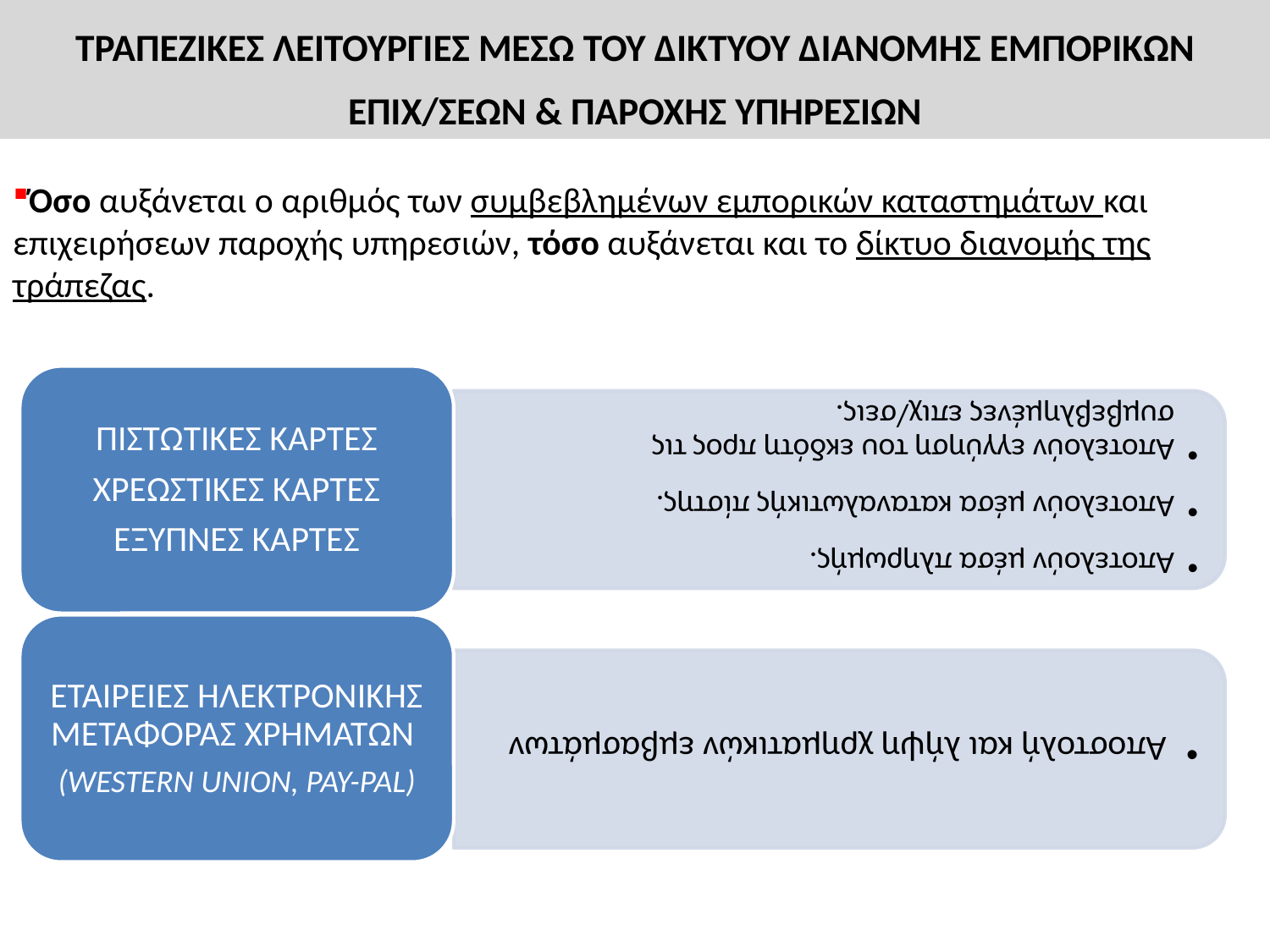

ΤΡΑΠΕΖΙΚΕΣ ΛΕΙΤΟΥΡΓΙΕΣ ΜΕΣΩ ΤΟΥ ΔΙΚΤΥΟΥ ΔΙΑΝΟΜΗΣ ΕΜΠΟΡΙΚΩΝ ΕΠΙΧ/ΣΕΩΝ & ΠΑΡΟΧΗΣ ΥΠΗΡΕΣΙΩΝ

Όσο αυξάνεται ο αριθμός των συμβεβλημένων εμπορικών καταστημάτων και επιχειρήσεων παροχής υπηρεσιών, τόσο αυξάνεται και το δίκτυο διανομής της τράπεζας.
Αποτελούν μέσα πληρωμής.

Αποτελούν μέσα καταναλωτικής πίστης.

Αποτελούν εγγύηση του εκδότη προς τις συμβεβλημένες επιχ/σεις.
ΠΙΣΤΩΤΙΚΕΣ ΚΑΡΤΕΣ
ΧΡΕΩΣΤΙΚΕΣ ΚΑΡΤΕΣ
ΕΞΥΠΝΕΣ ΚΑΡΤΕΣ
Αποστολή και λήψη χρηματικών εμβασμάτων
ΕΤΑΙΡΕΙΕΣ ΗΛΕΚΤΡΟΝΙΚΗΣ ΜΕΤΑΦΟΡΑΣ ΧΡΗΜΑΤΩΝ
(WESTERN UNION, PAY-PAL)